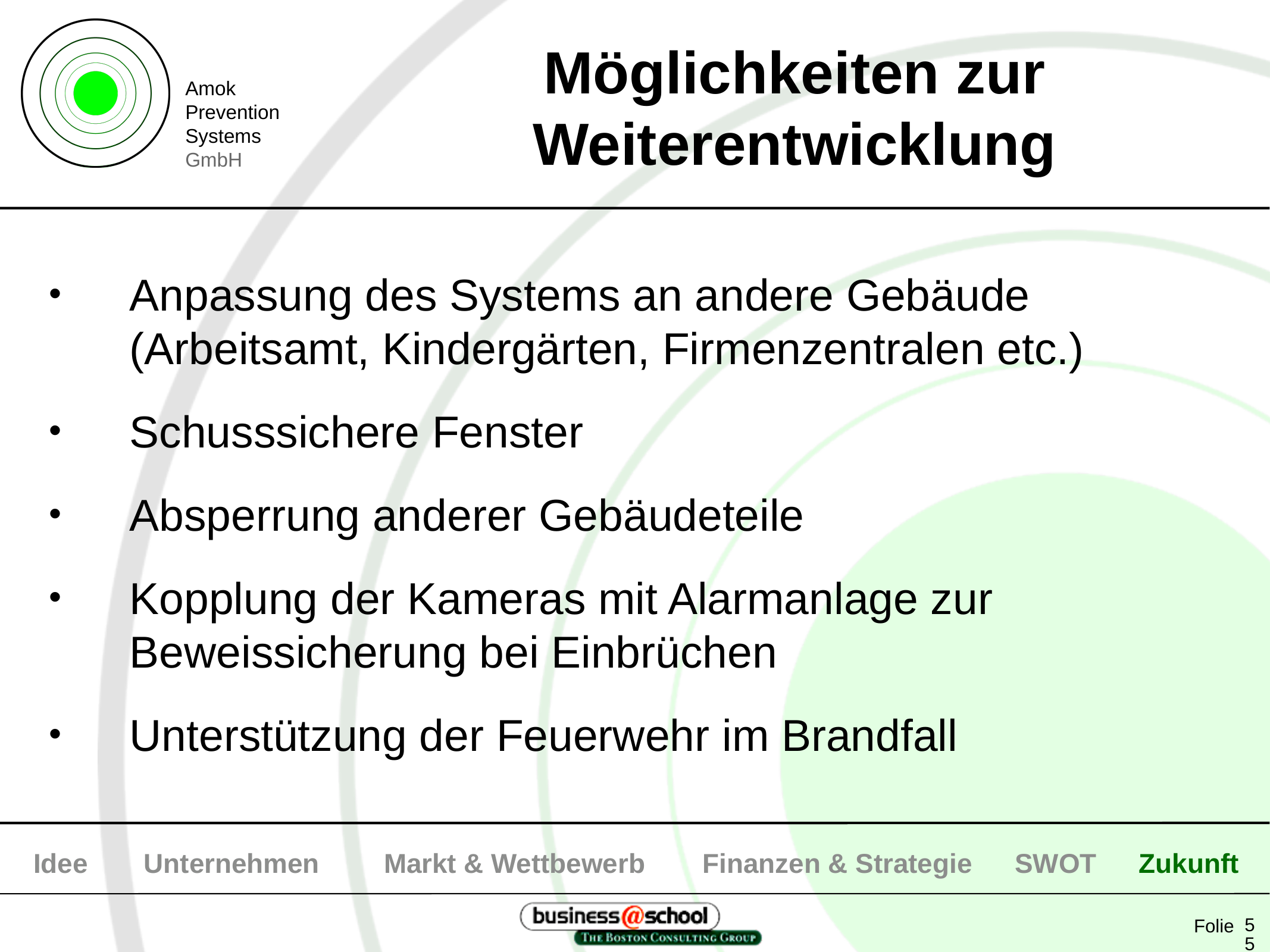

# Möglichkeiten zur Weiterentwicklung
Anpassung des Systems an andere Gebäude (Arbeitsamt, Kindergärten, Firmenzentralen etc.)
Schusssichere Fenster
Absperrung anderer Gebäudeteile
Kopplung der Kameras mit Alarmanlage zur Beweissicherung bei Einbrüchen
Unterstützung der Feuerwehr im Brandfall
Idee
Unternehmen
Markt & Wettbewerb
Finanzen & Strategie
SWOT
Zukunft
55